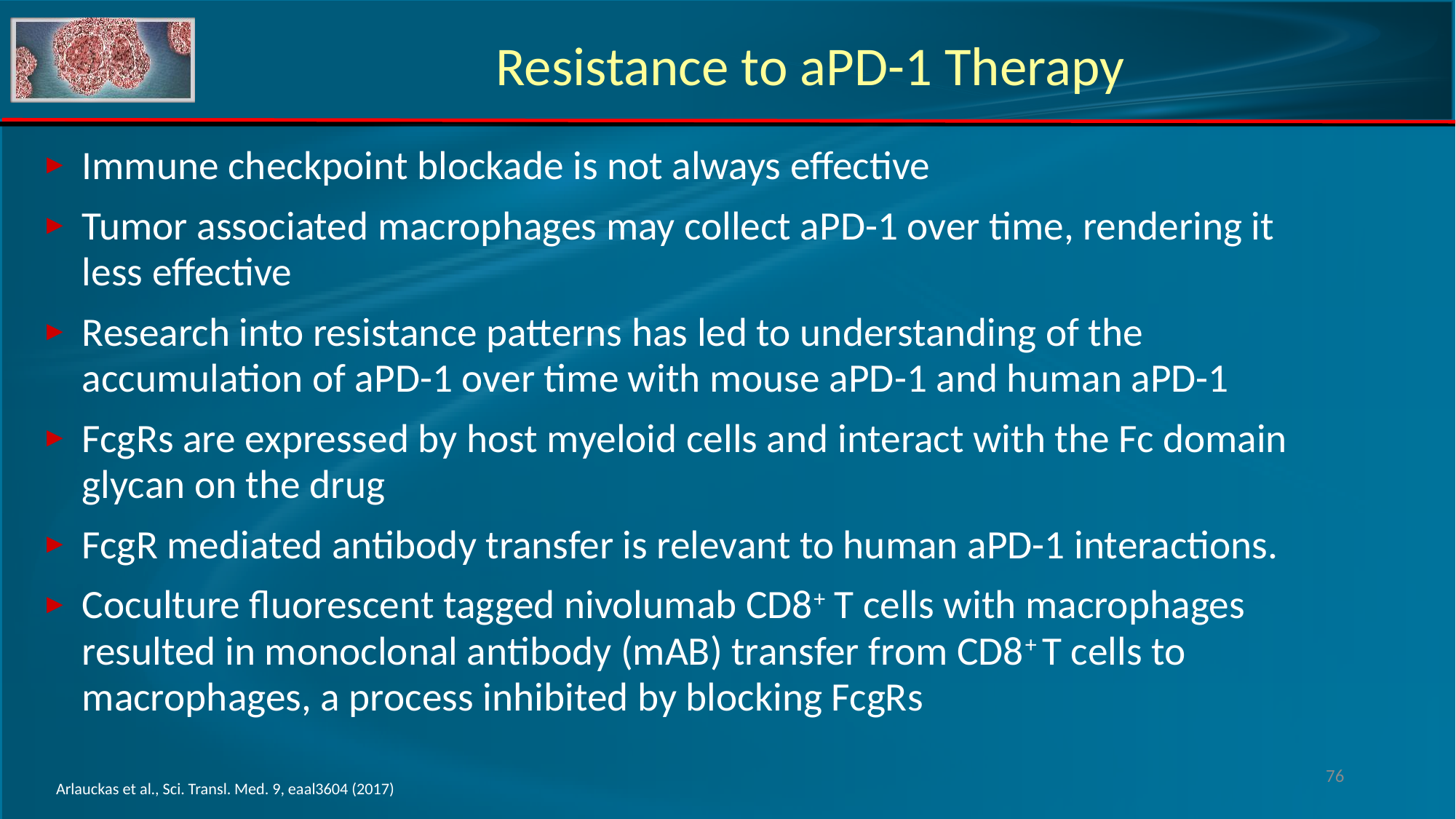

Resistance to aPD-1 Therapy
Immune checkpoint blockade is not always effective
Tumor associated macrophages may collect aPD-1 over time, rendering it less effective
Research into resistance patterns has led to understanding of the accumulation of aPD-1 over time with mouse aPD-1 and human aPD-1
FcgRs are expressed by host myeloid cells and interact with the Fc domain glycan on the drug
FcgR mediated antibody transfer is relevant to human aPD-1 interactions.
Coculture fluorescent tagged nivolumab CD8+ T cells with macrophages resulted in monoclonal antibody (mAB) transfer from CD8+ T cells to macrophages, a process inhibited by blocking FcgRs
76
Arlauckas et al., Sci. Transl. Med. 9, eaal3604 (2017)